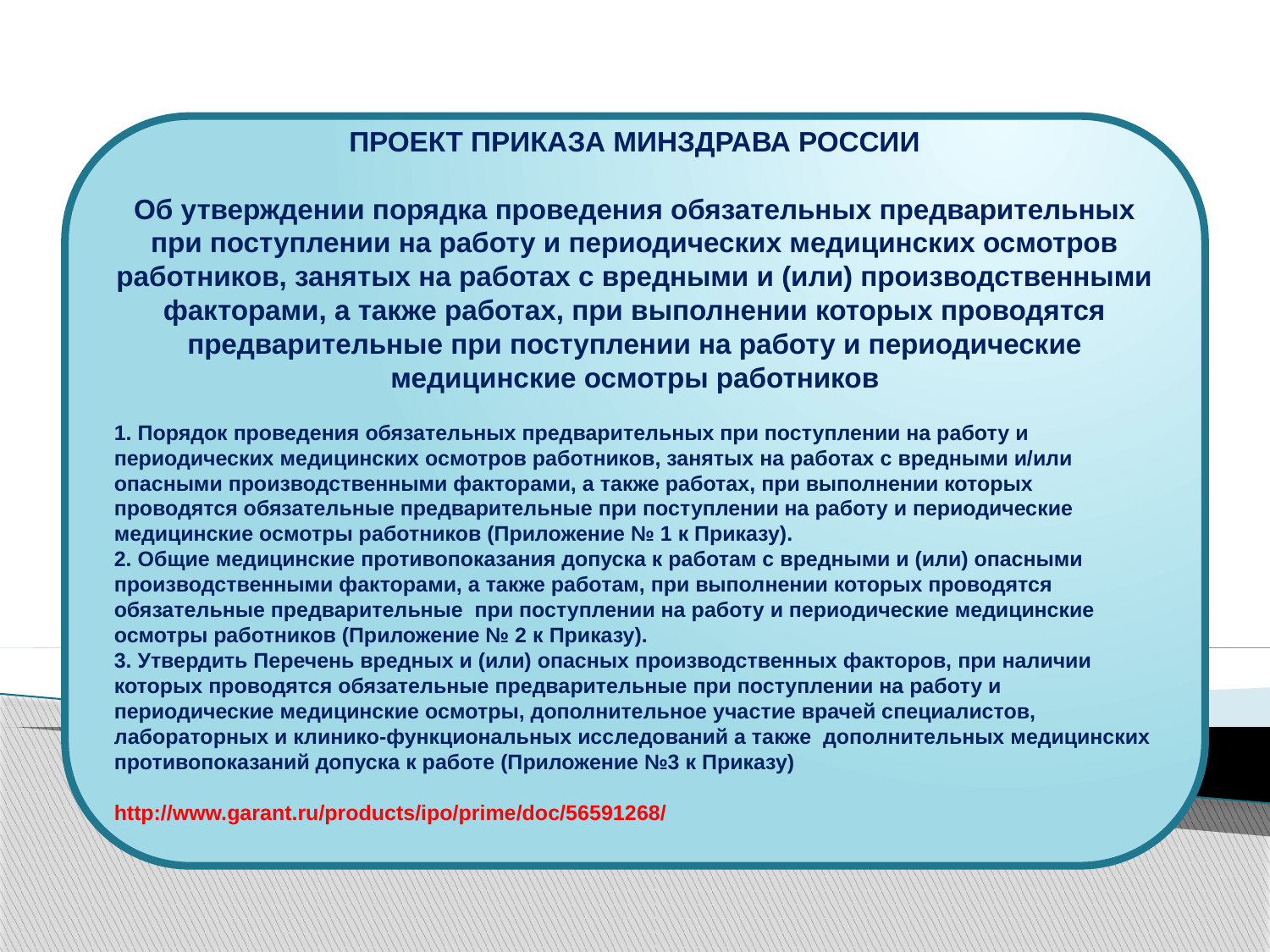

ПРОЕКТ ПРИКАЗА МИНЗДРАВА РОССИИ

Об утверждении порядка проведения обязательных предварительных при поступлении на работу и периодических медицинских осмотров работников, занятых на работах с вредными и (или) производственными факторами, а также работах, при выполнении которых проводятся предварительные при поступлении на работу и периодические медицинские осмотры работников

1. Порядок проведения обязательных предварительных при поступлении на работу и периодических медицинских осмотров работников, занятых на работах с вредными и/или опасными производственными факторами, а также работах, при выполнении которых проводятся обязательные предварительные при поступлении на работу и периодические медицинские осмотры работников (Приложение № 1 к Приказу).
2. Общие медицинские противопоказания допуска к работам с вредными и (или) опасными производственными факторами, а также работам, при выполнении которых проводятся обязательные предварительные  при поступлении на работу и периодические медицинские осмотры работников (Приложение № 2 к Приказу).
3. Утвердить Перечень вредных и (или) опасных производственных факторов, при наличии которых проводятся обязательные предварительные при поступлении на работу и периодические медицинские осмотры, дополнительное участие врачей специалистов, лабораторных и клинико-функциональных исследований а также  дополнительных медицинских противопоказаний допуска к работе (Приложение №3 к Приказу)

http://www.garant.ru/products/ipo/prime/doc/56591268/